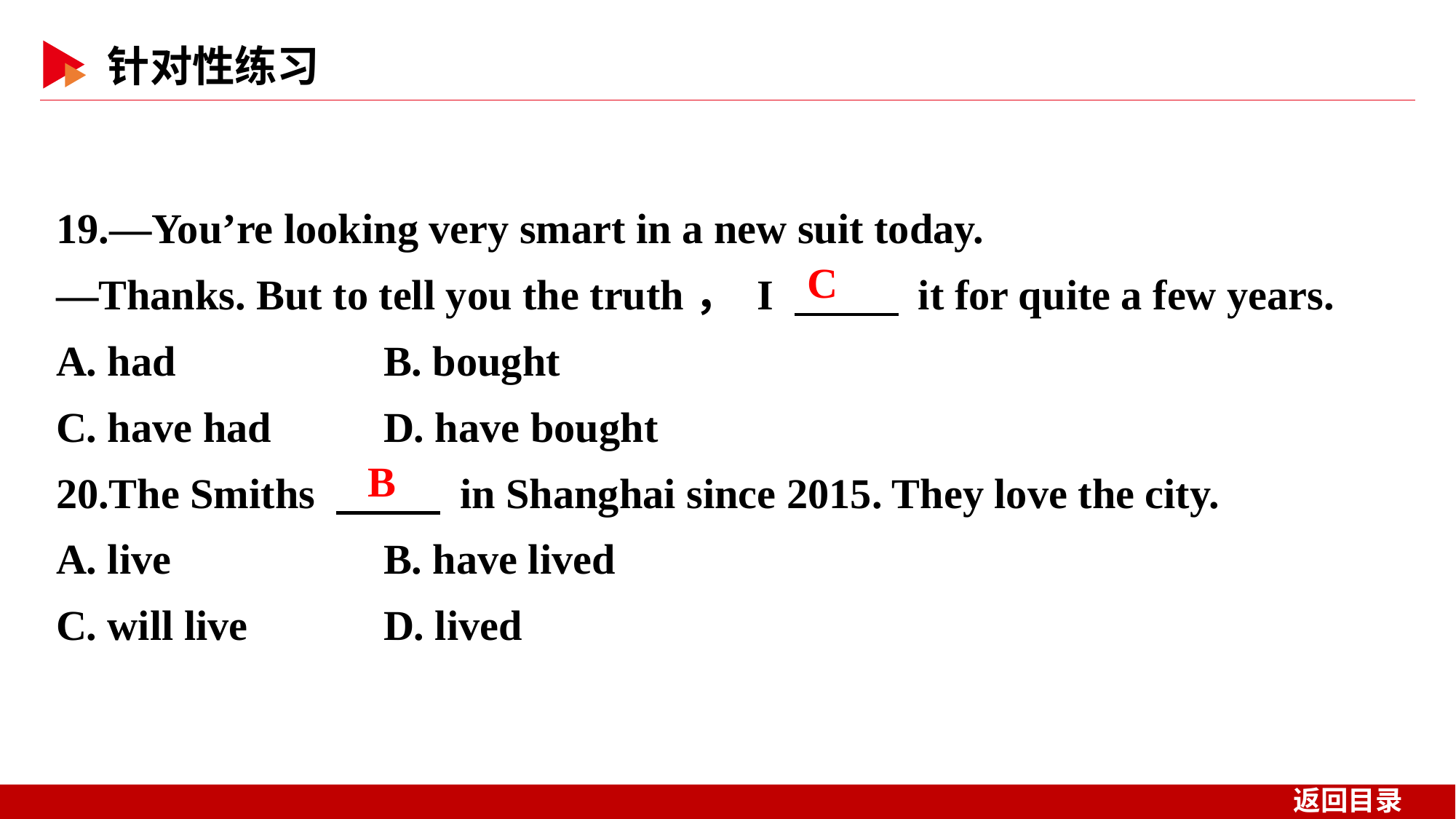

19.—You’re looking very smart in a new suit today.
—Thanks. But to tell you the truth， I 　  　 it for quite a few years.
A. had                	B. bought
C. have had     	D. have bought
20.The Smiths 　  　 in Shanghai since 2015. They love the city.
A. live                	B. have lived
C. will live      	D. lived
C
B